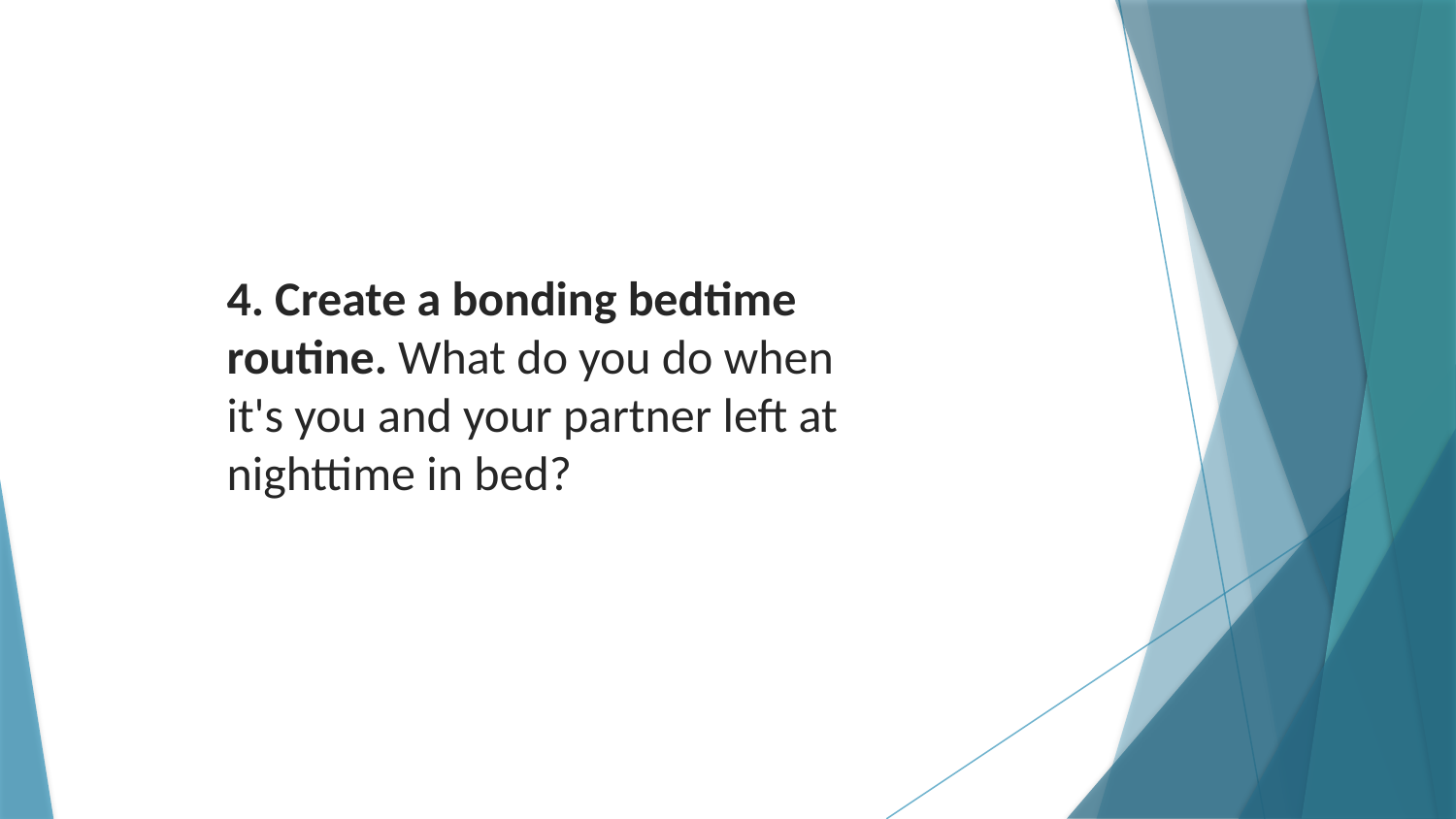

4. Create a bonding bedtime routine. What do you do when it's you and your partner left at nighttime in bed?